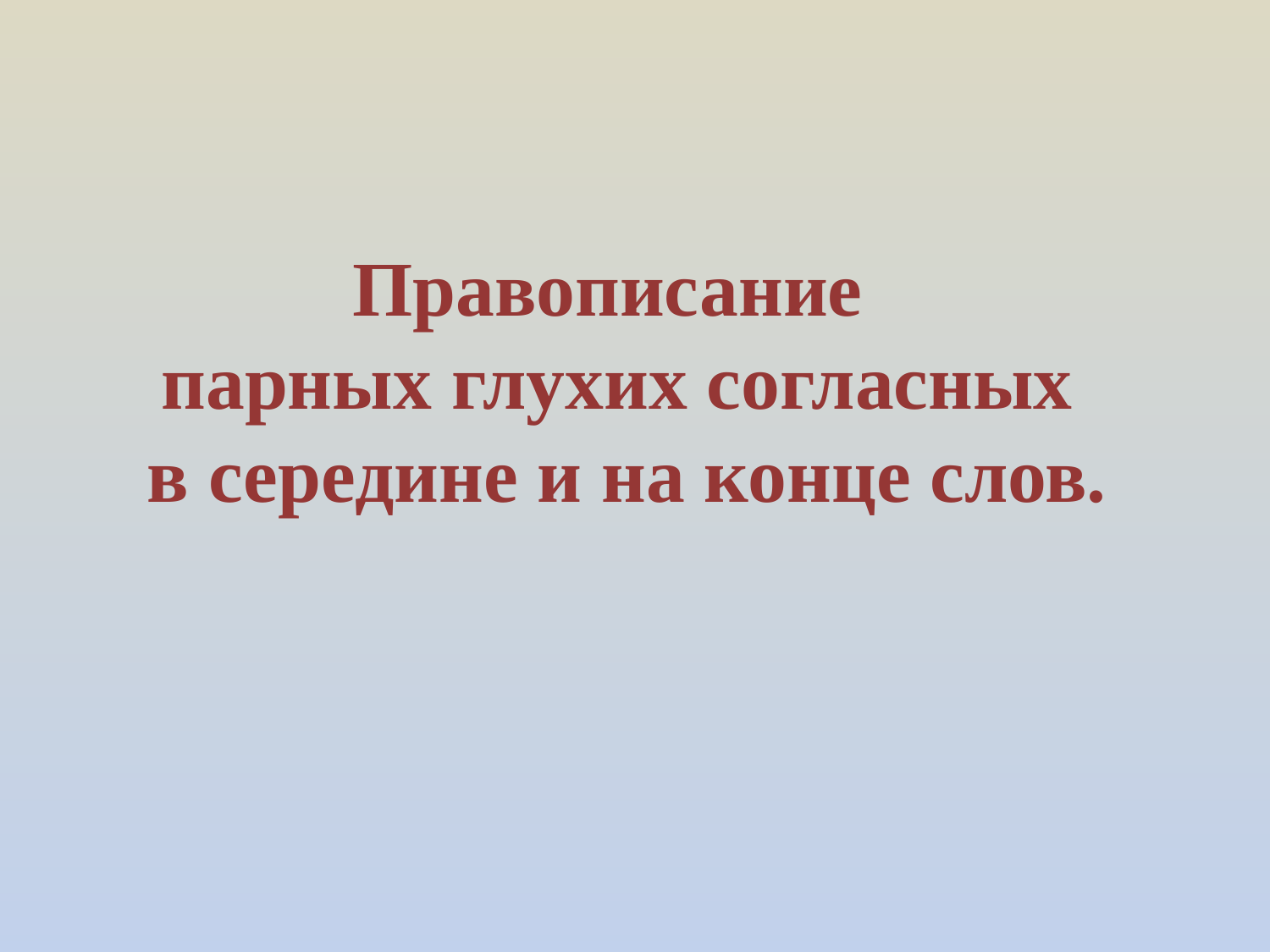

Правописание
парных глухих согласных
 в середине и на конце слов.